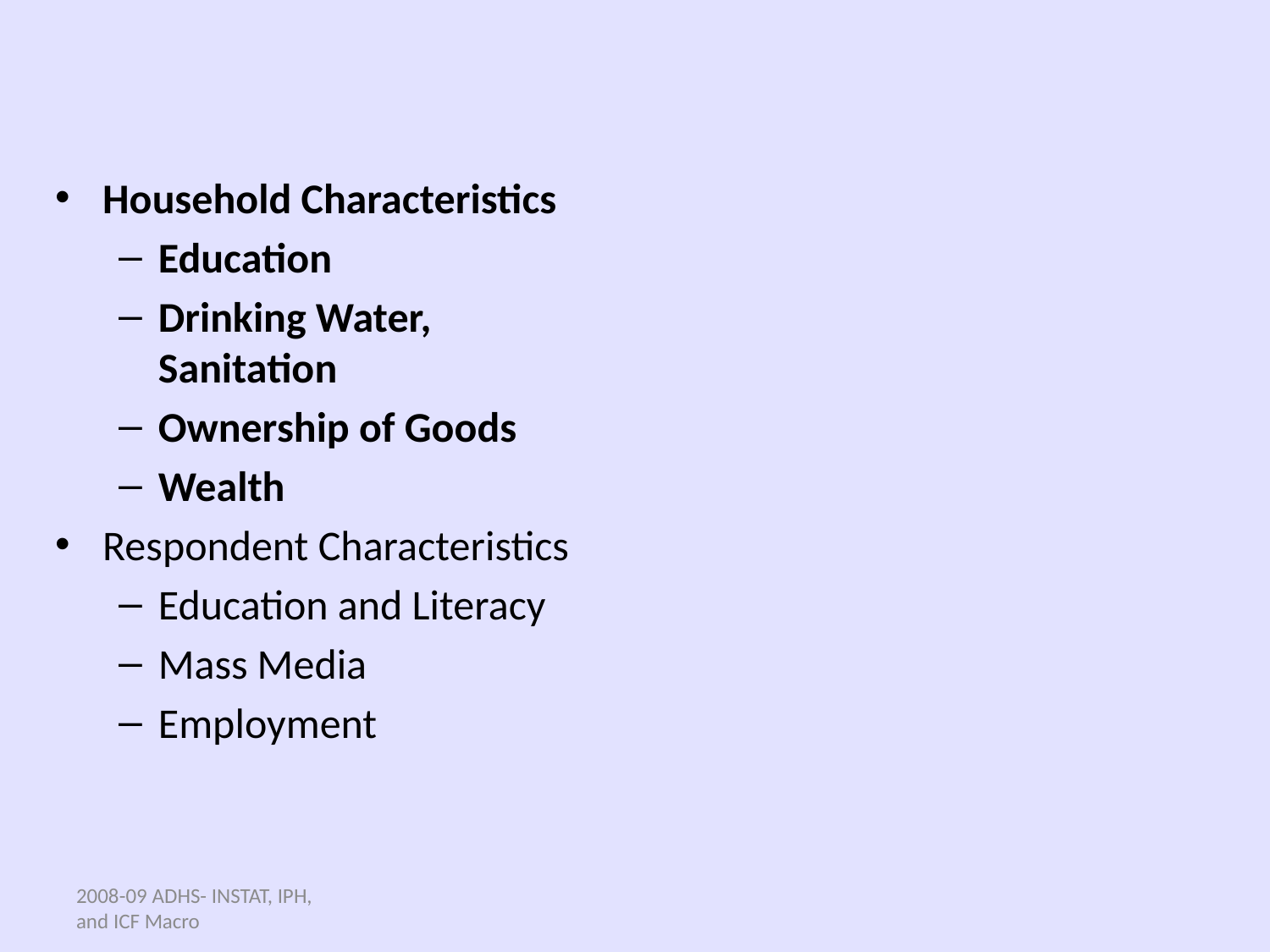

Household Characteristics
Education
Drinking Water, Sanitation
Ownership of Goods
Wealth
Respondent Characteristics
Education and Literacy
Mass Media
Employment
2008-09 ADHS- INSTAT, IPH, and ICF Macro